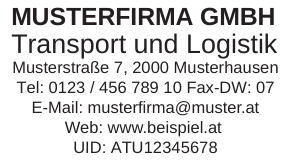

# MUSTERFIRMA GMBH
Transport und Logistik
Musterstraße 7, 2000 Musterhausen
Tel: 0123 / 456 789 10 Fax-DW: 07
E-Mail: musterfirma@muster.at
Web: www.beispiel.at
UID: ATU12345678